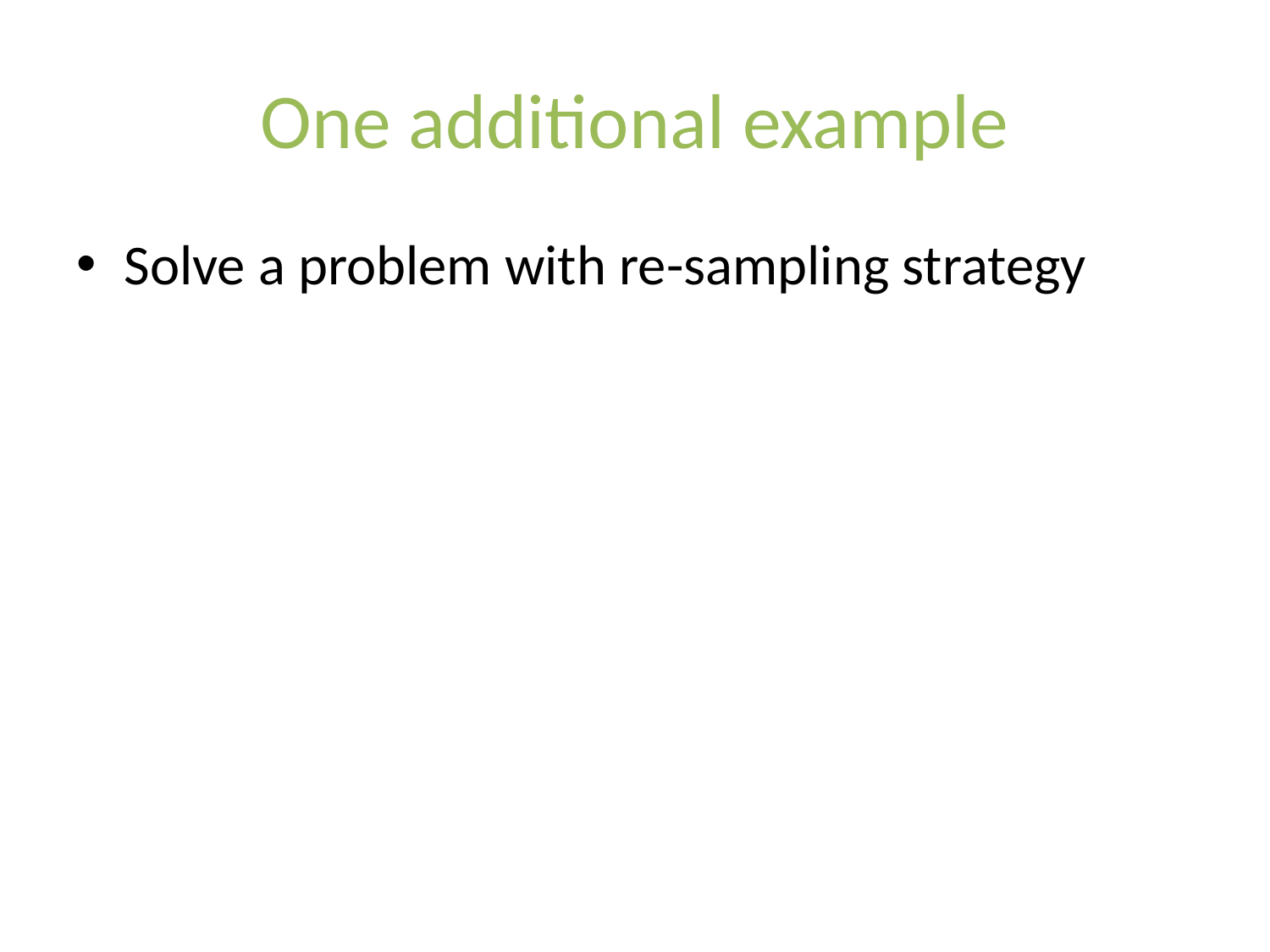

# One additional example
Solve a problem with re-sampling strategy